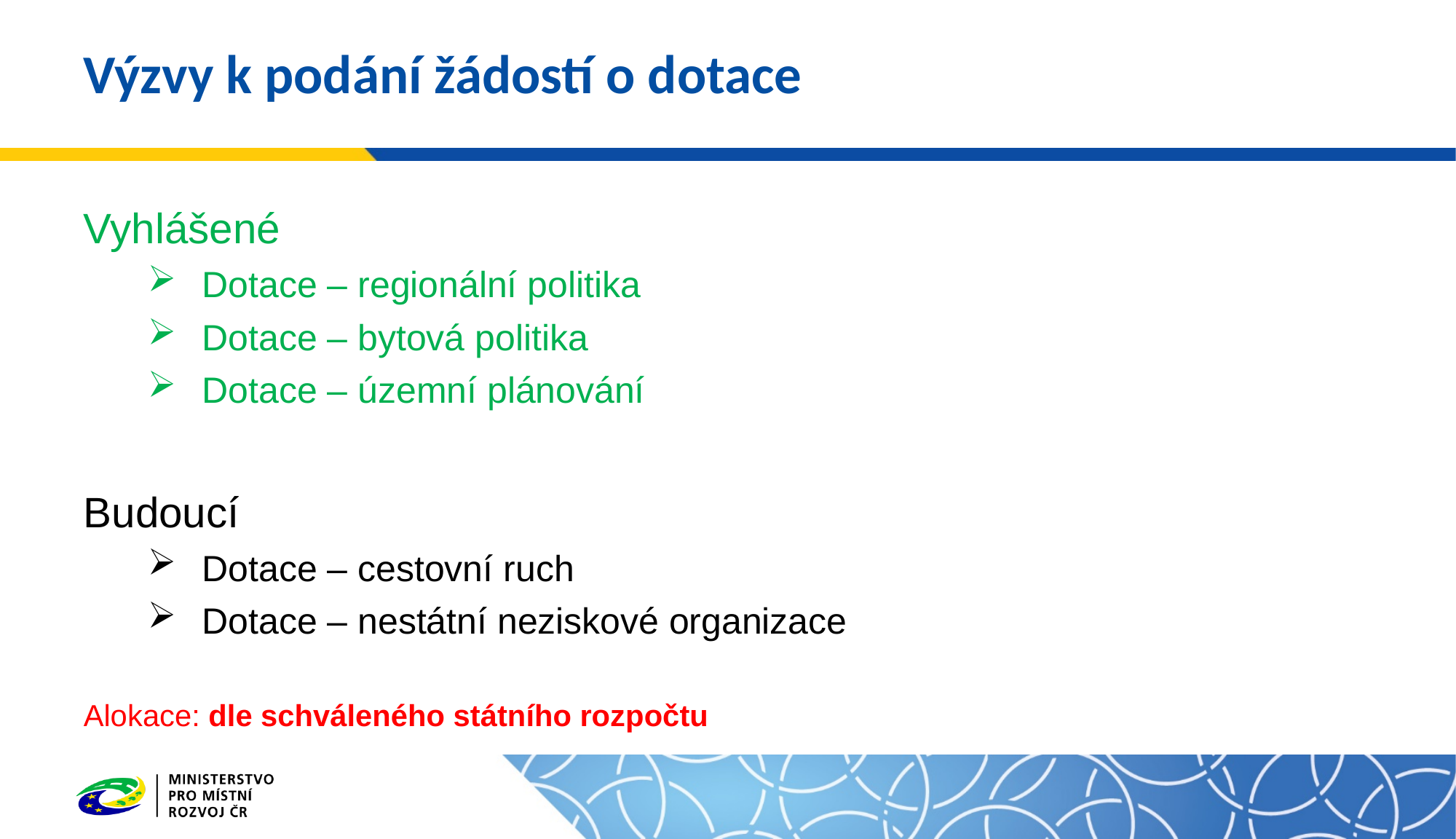

# Výzvy k podání žádostí o dotace
Vyhlášené
Dotace – regionální politika
Dotace – bytová politika
Dotace – územní plánování

Budoucí
Dotace – cestovní ruch
Dotace – nestátní neziskové organizace

Alokace: dle schváleného státního rozpočtu